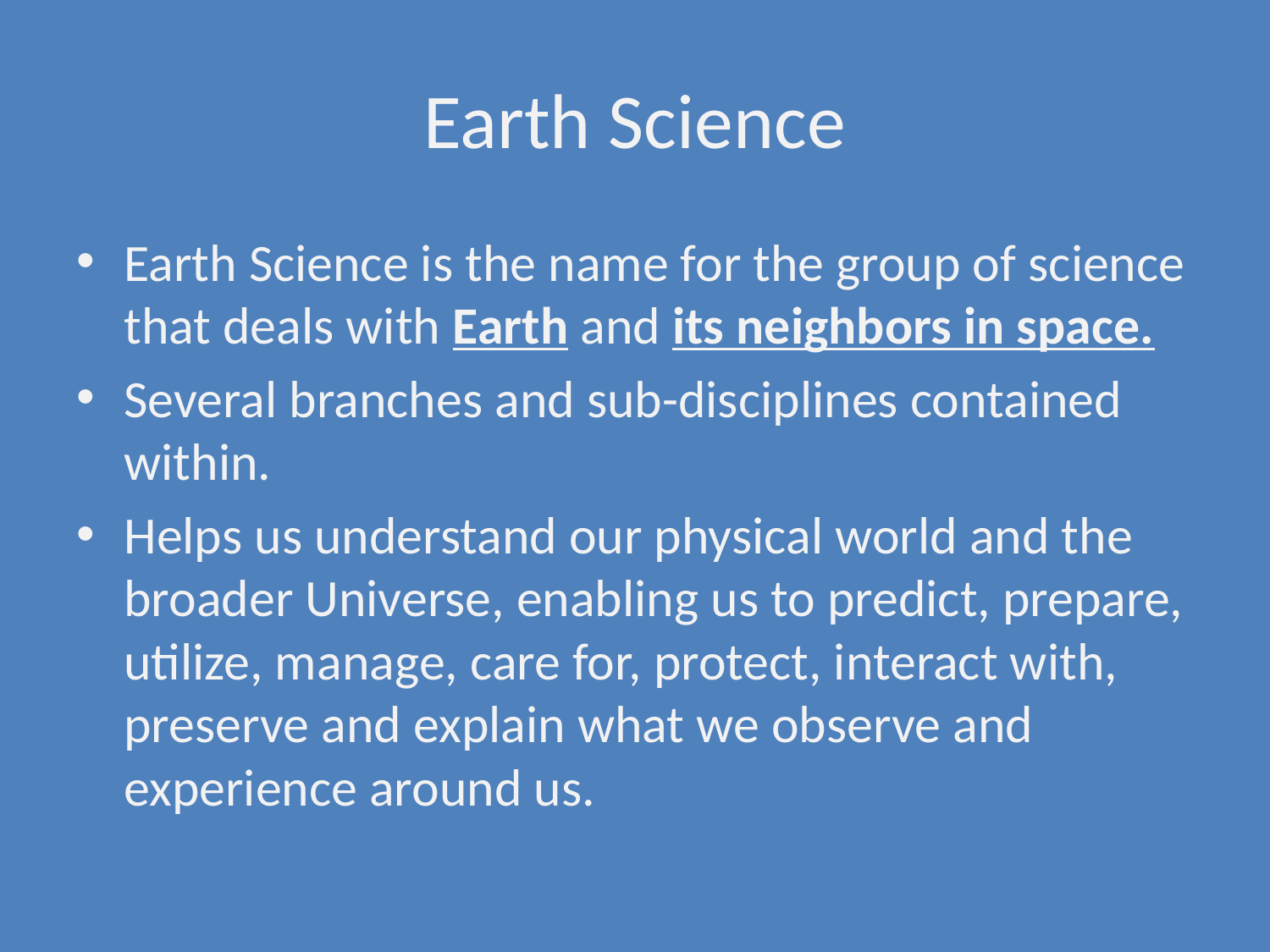

# Earth Science
Earth Science is the name for the group of science that deals with Earth and its neighbors in space.
Several branches and sub-disciplines contained within.
Helps us understand our physical world and the broader Universe, enabling us to predict, prepare, utilize, manage, care for, protect, interact with, preserve and explain what we observe and experience around us.